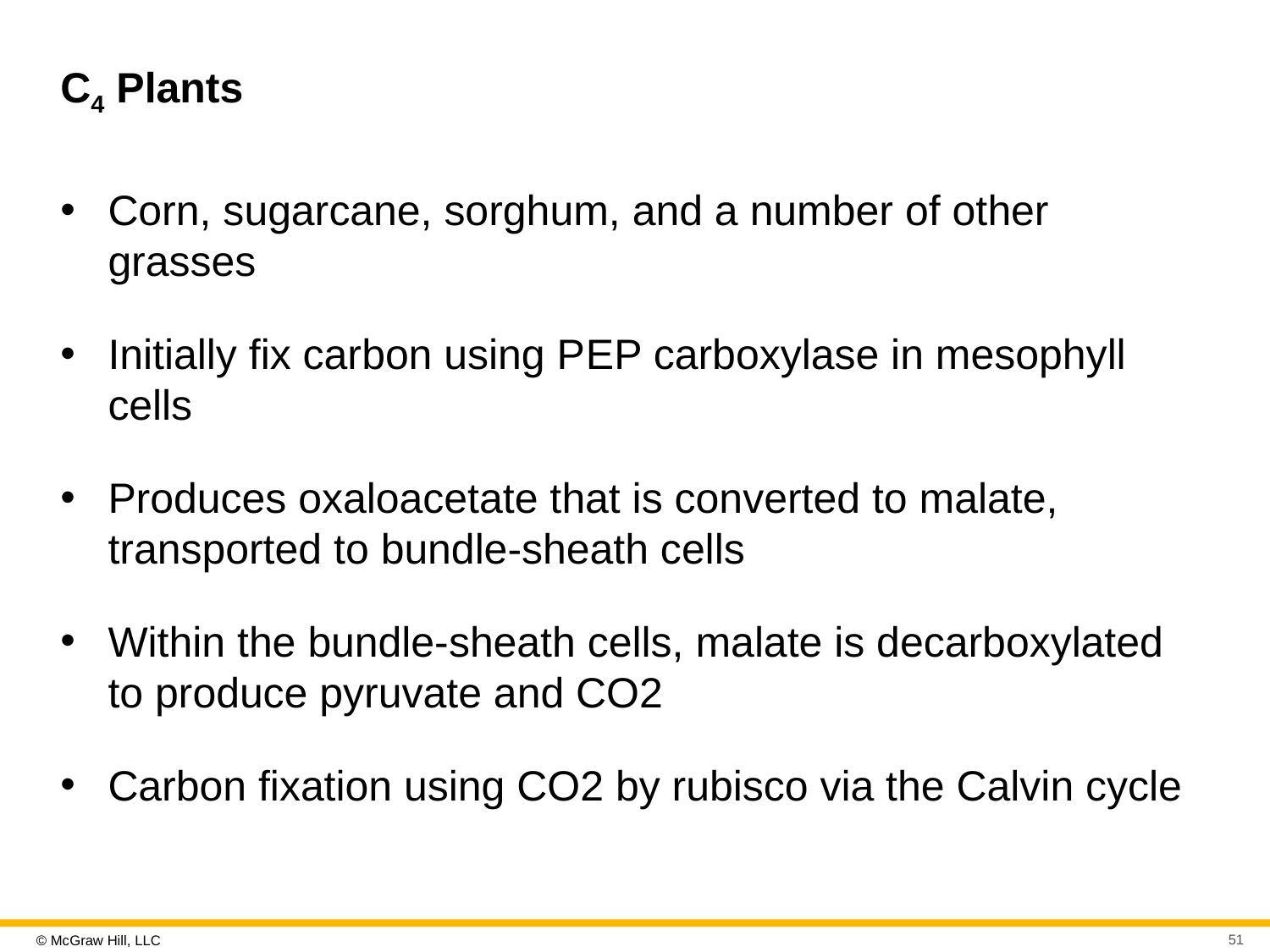

# C4 Plants
Corn, sugarcane, sorghum, and a number of other grasses
Initially fix carbon using P E P carboxylase in mesophyll cells
Produces oxaloacetate that is converted to malate, transported to bundle-sheath cells
Within the bundle-sheath cells, malate is decarboxylated to produce pyruvate and CO2
Carbon fixation using CO2 by rubisco via the Calvin cycle
51